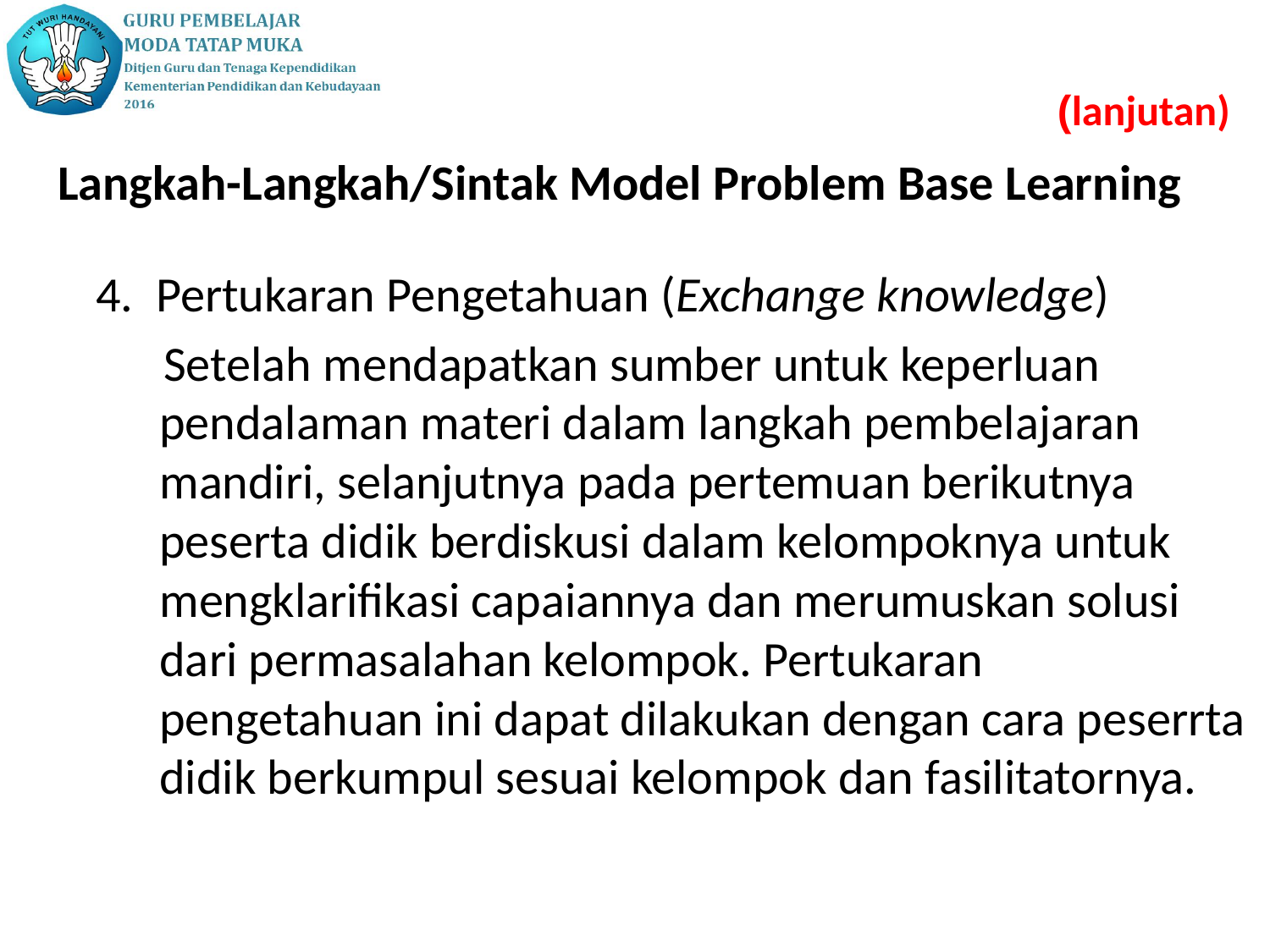

Langkah-Langkah/Sintak Model Problem Base Learning
4.  Pertukaran Pengetahuan (Exchange knowledge)
      Setelah mendapatkan sumber untuk keperluan  pendalaman materi dalam langkah pembelajaran mandiri, selanjutnya pada pertemuan berikutnya peserta didik berdiskusi dalam kelompoknya untuk mengklarifikasi capaiannya dan merumuskan solusi dari permasalahan kelompok. Pertukaran pengetahuan ini dapat dilakukan dengan cara peserrta didik berkumpul sesuai kelompok dan fasilitatornya.